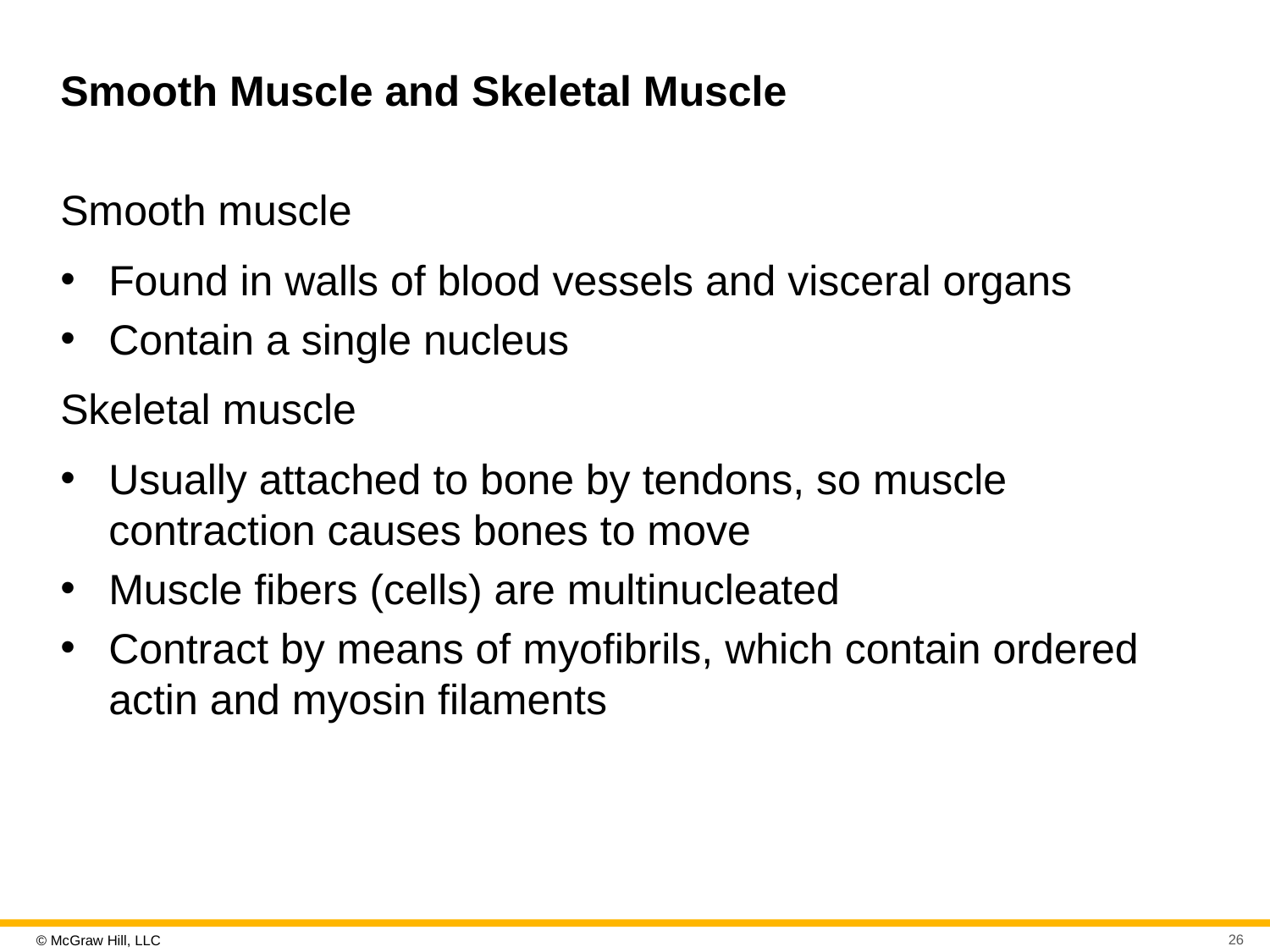

# Smooth Muscle and Skeletal Muscle
Smooth muscle
Found in walls of blood vessels and visceral organs
Contain a single nucleus
Skeletal muscle
Usually attached to bone by tendons, so muscle contraction causes bones to move
Muscle fibers (cells) are multinucleated
Contract by means of myofibrils, which contain ordered actin and myosin filaments
26